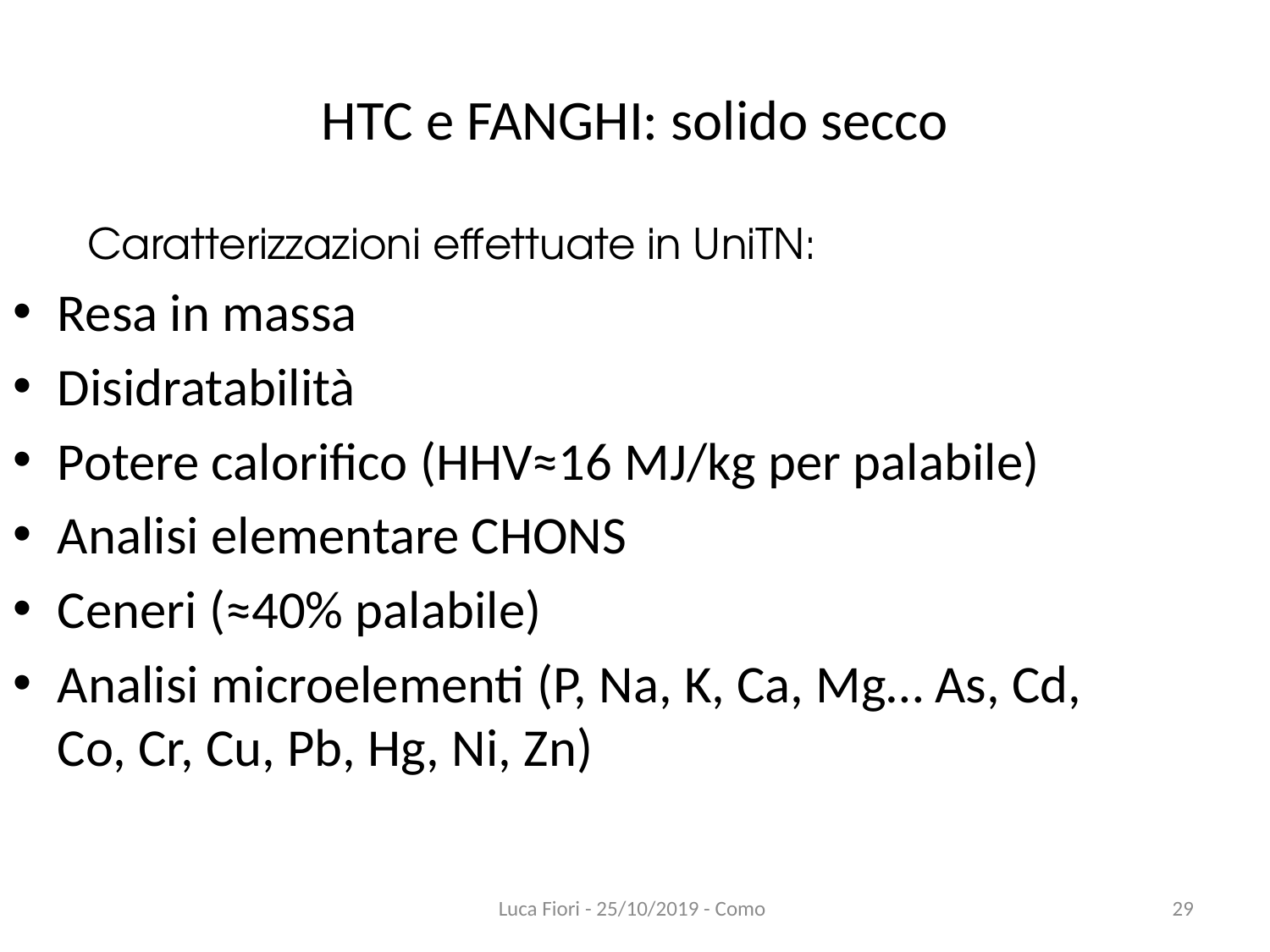

# HTC e FANGHI: solido secco
Caratterizzazioni effettuate in UniTN:
Resa in massa
Disidratabilità
Potere calorifico (HHV≈16 MJ/kg per palabile)
Analisi elementare CHONS
Ceneri (≈40% palabile)
Analisi microelementi (P, Na, K, Ca, Mg… As, Cd, Co, Cr, Cu, Pb, Hg, Ni, Zn)
Luca Fiori - 25/10/2019 - Como
29